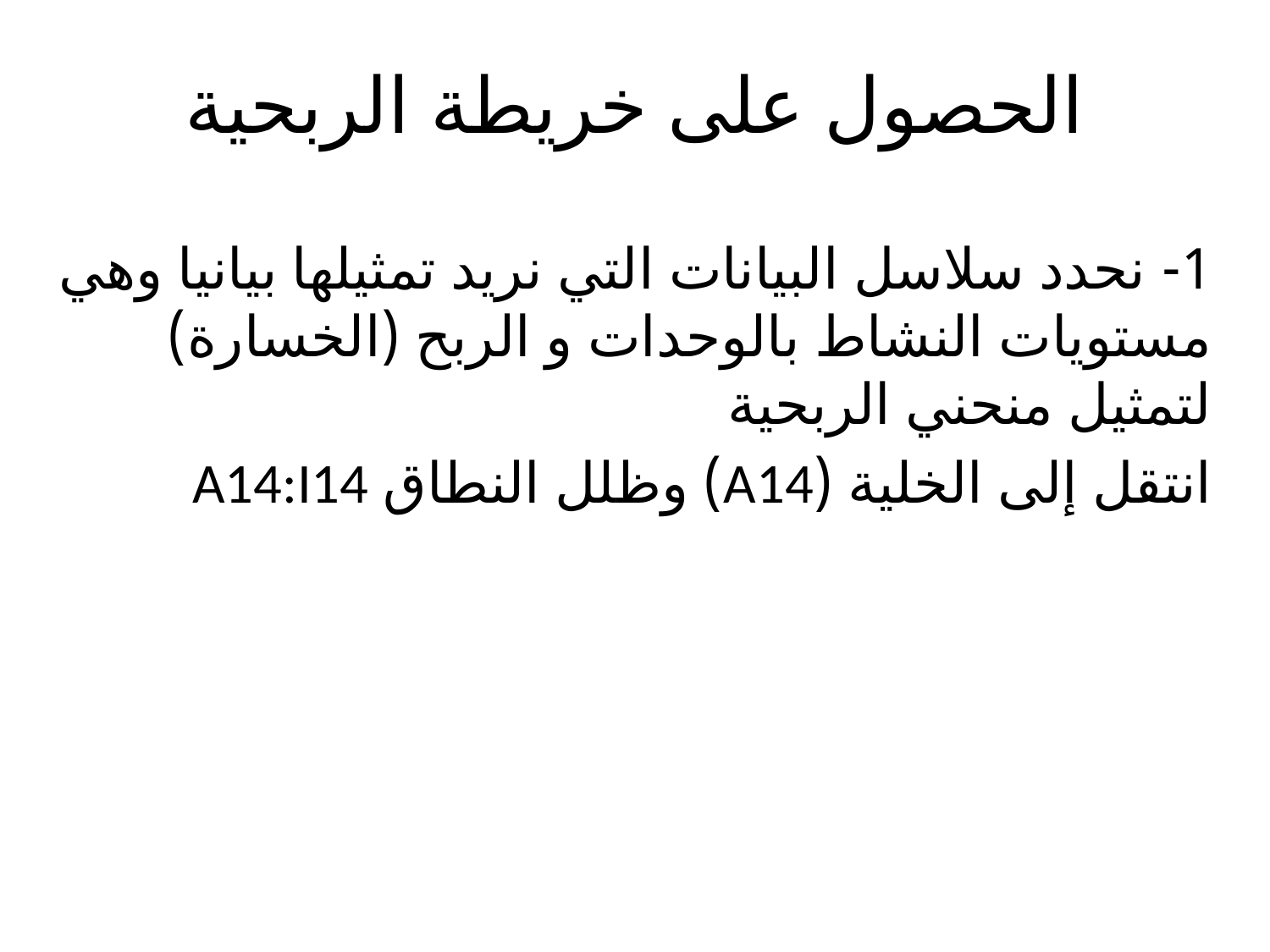

# الحصول على خريطة الربحية
1- نحدد سلاسل البيانات التي نريد تمثيلها بيانيا وهي مستويات النشاط بالوحدات و الربح (الخسارة) لتمثيل منحني الربحية
انتقل إلى الخلية (A14) وظلل النطاق A14:I14